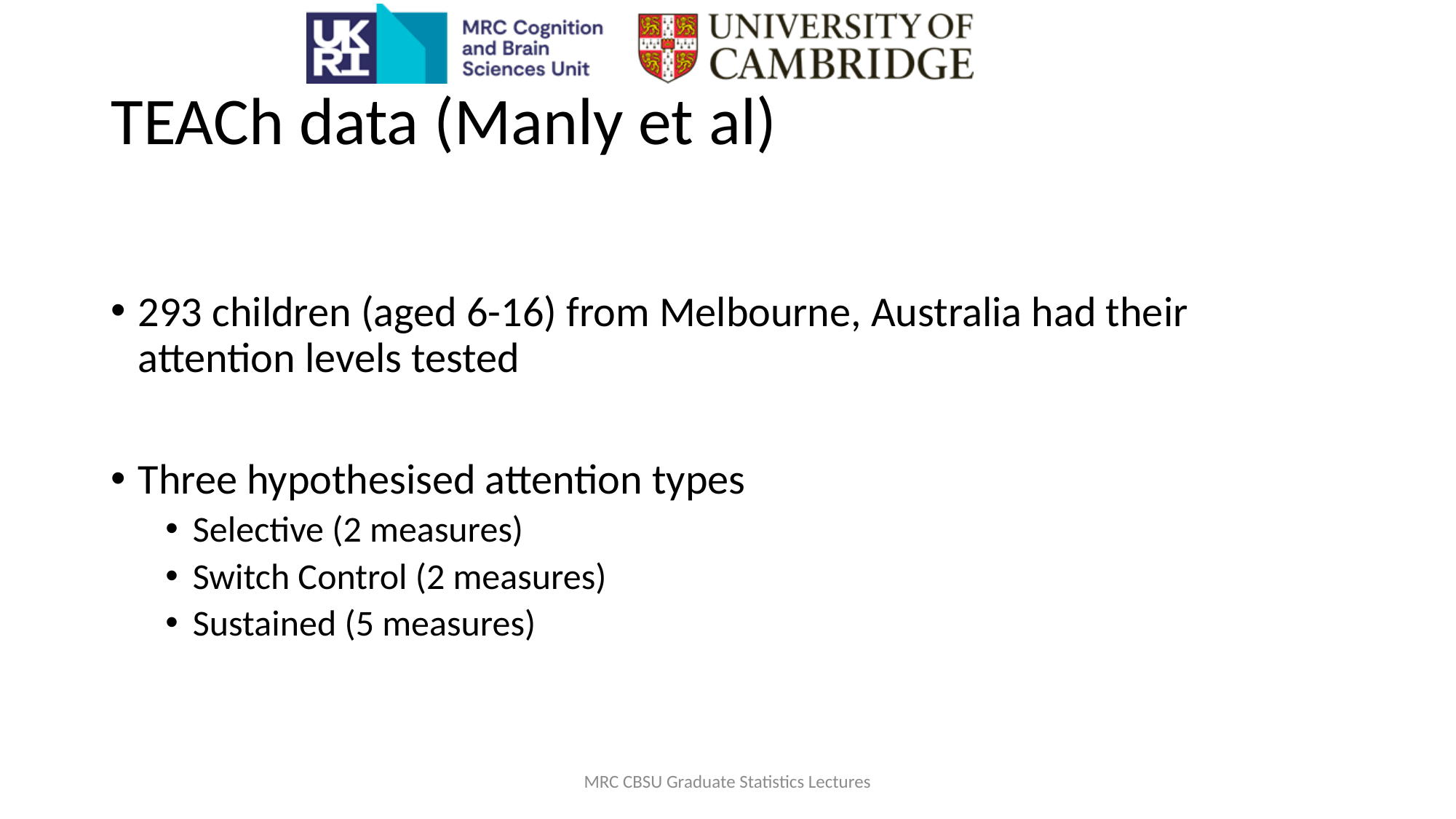

# TEACh data (Manly et al)

293 children (aged 6-16) from Melbourne, Australia had their attention levels tested

Three hypothesised attention types
Selective (2 measures)
Switch Control (2 measures)
Sustained (5 measures)
MRC CBSU Graduate Statistics Lectures